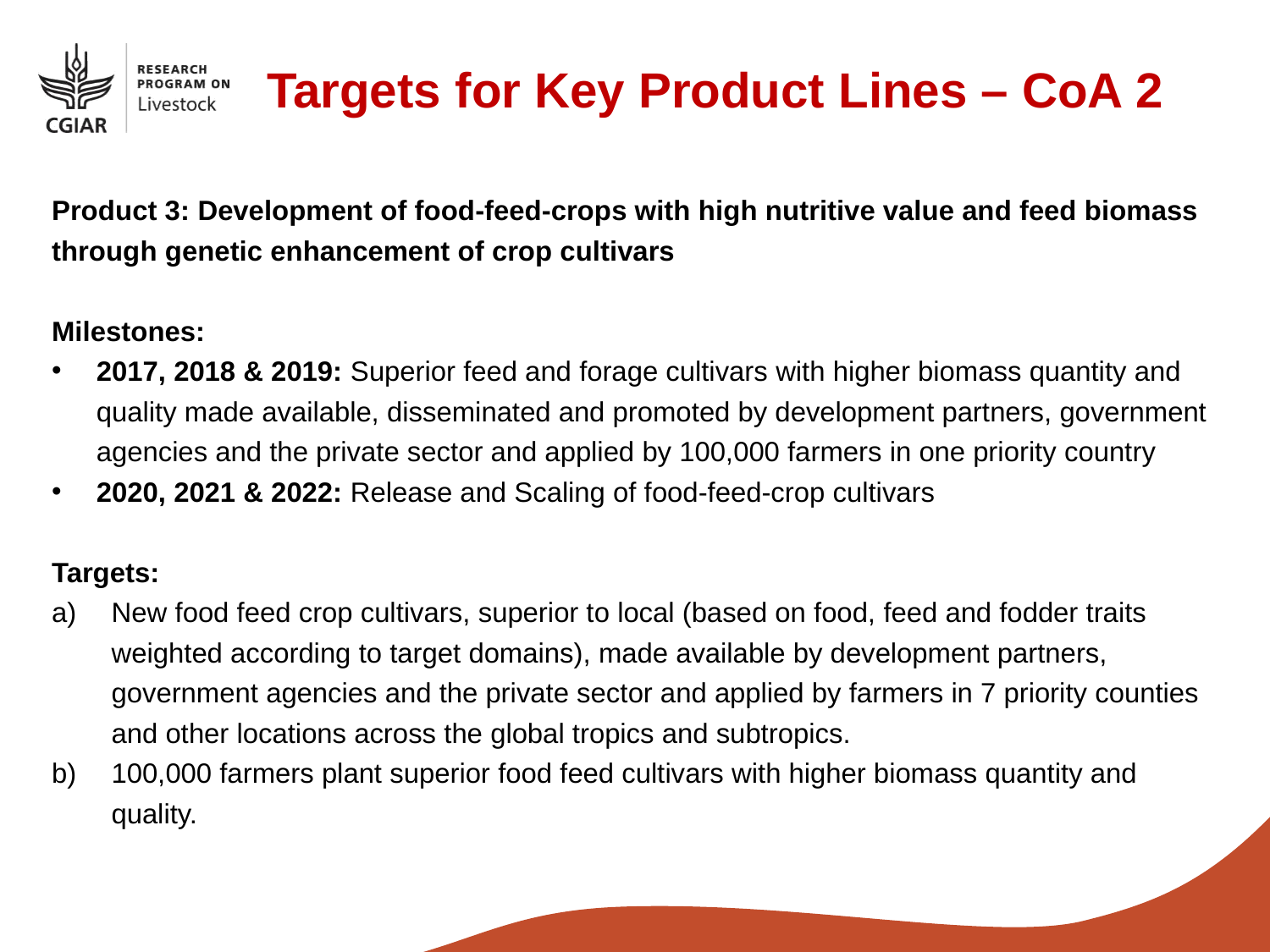

Targets for Key Product Lines – CoA 2
Product 3: Development of food-feed-crops with high nutritive value and feed biomass through genetic enhancement of crop cultivars

Milestones:
2017, 2018 & 2019: Superior feed and forage cultivars with higher biomass quantity and quality made available, disseminated and promoted by development partners, government agencies and the private sector and applied by 100,000 farmers in one priority country
2020, 2021 & 2022: Release and Scaling of food-feed-crop cultivars

Targets:
New food feed crop cultivars, superior to local (based on food, feed and fodder traits weighted according to target domains), made available by development partners, government agencies and the private sector and applied by farmers in 7 priority counties and other locations across the global tropics and subtropics.
100,000 farmers plant superior food feed cultivars with higher biomass quantity and quality.